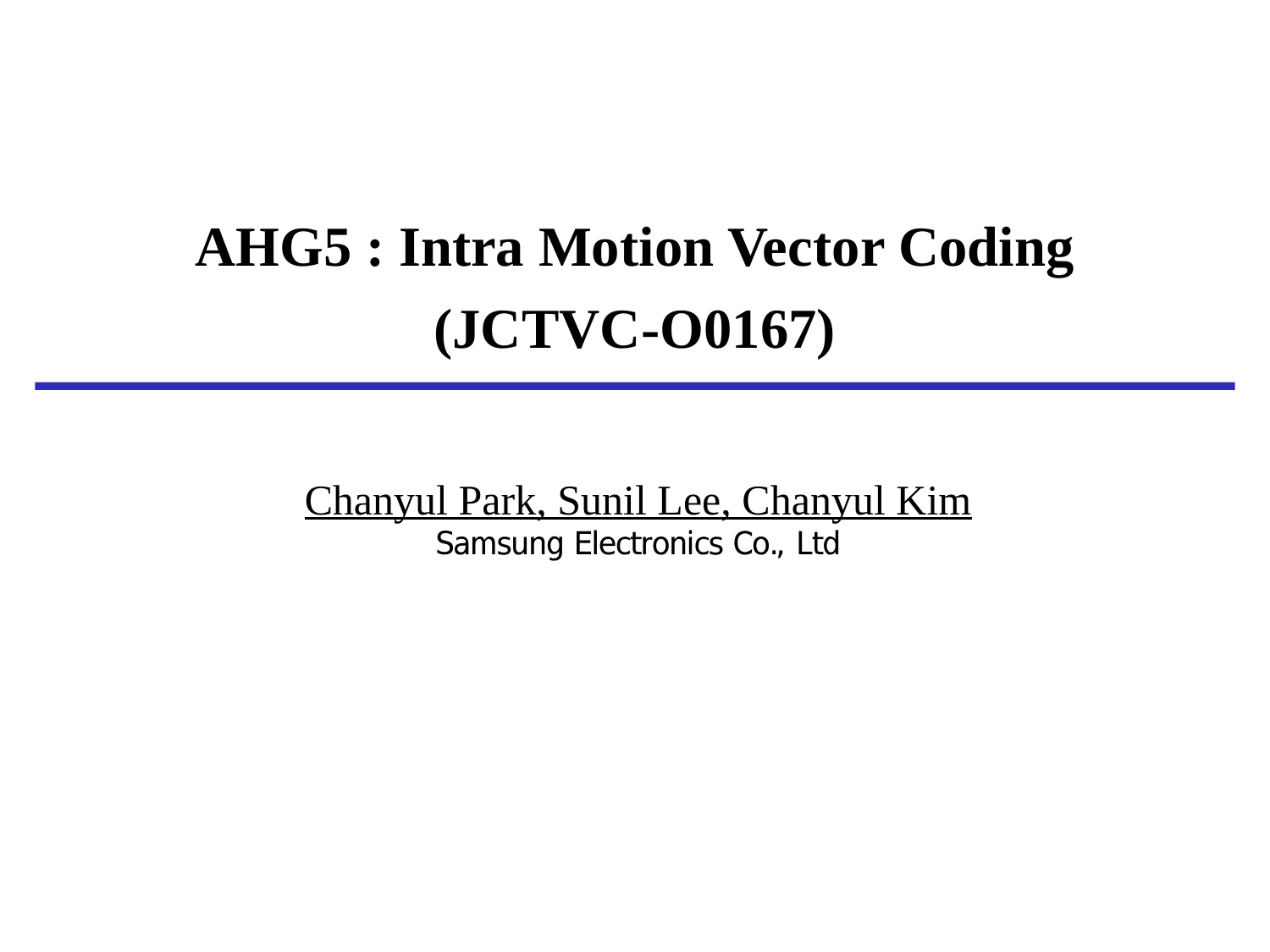

AHG5 : Intra Motion Vector Coding
(JCTVC-O0167)

Chanyul Park, Sunil Lee, Chanyul Kim
Samsung Electronics Co., Ltd